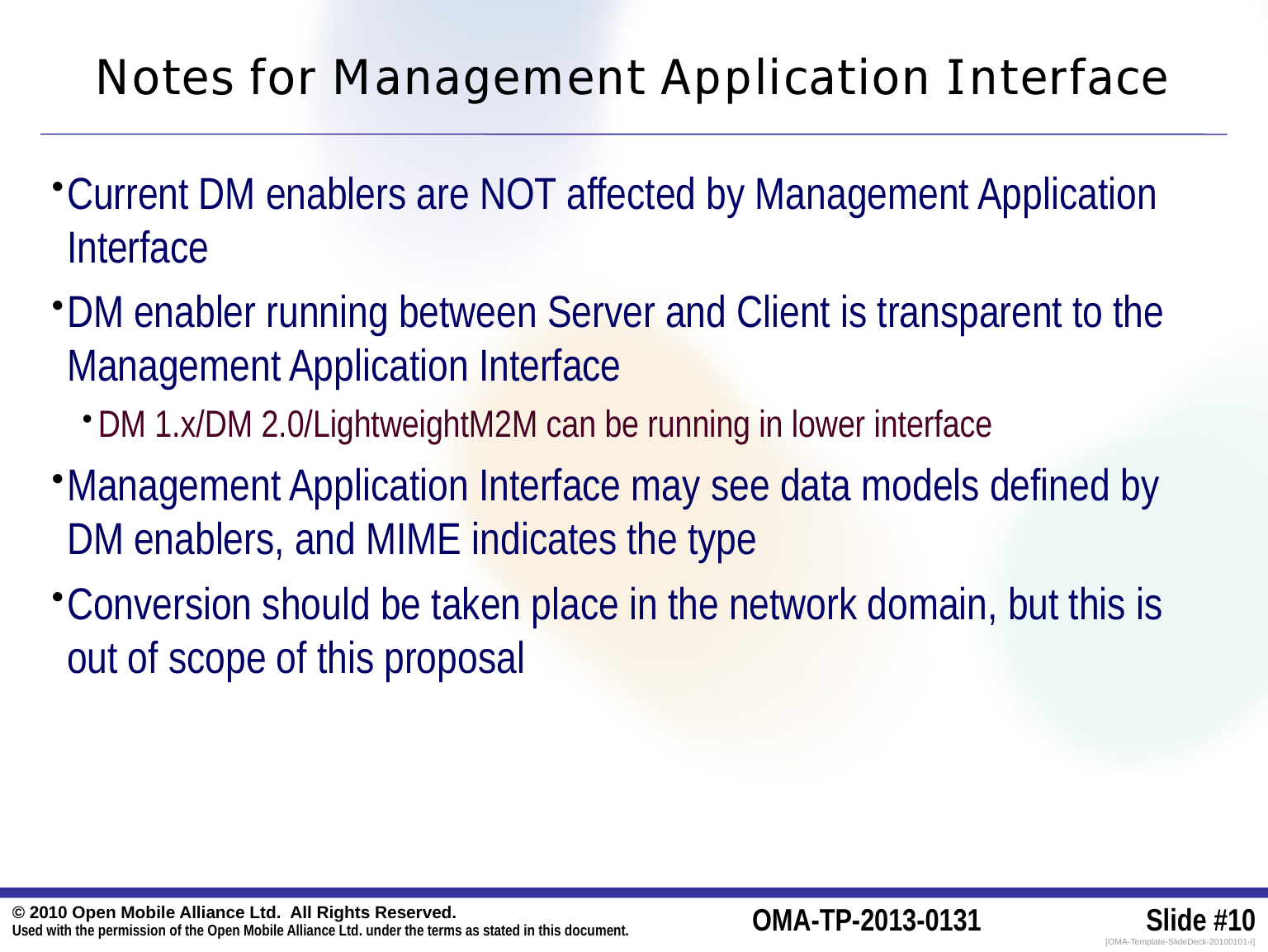

# Notes for Management Application Interface
Current DM enablers are NOT affected by Management Application Interface
DM enabler running between Server and Client is transparent to the Management Application Interface
DM 1.x/DM 2.0/LightweightM2M can be running in lower interface
Management Application Interface may see data models defined by DM enablers, and MIME indicates the type
Conversion should be taken place in the network domain, but this is out of scope of this proposal